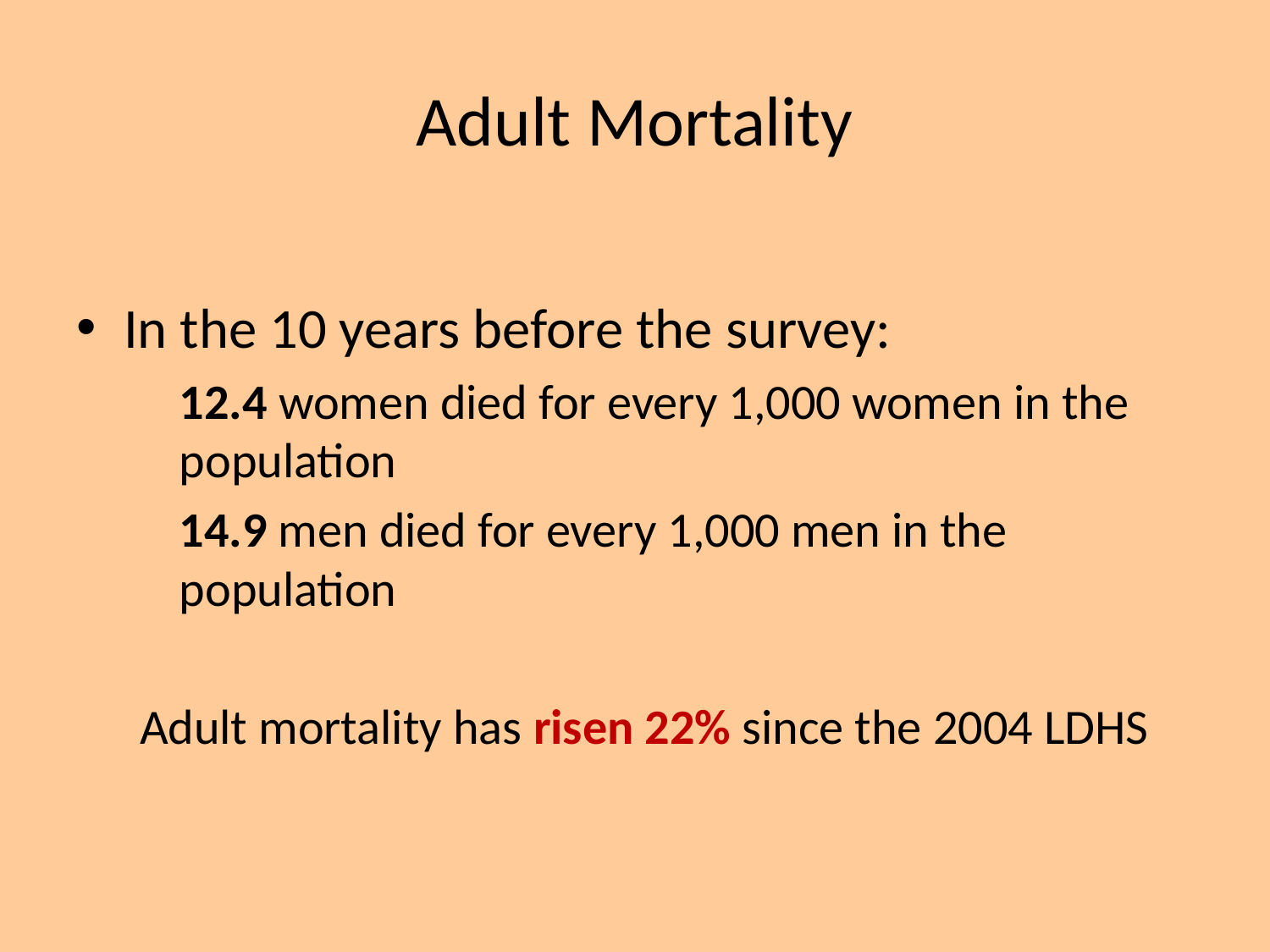

# Adult Mortality
In the 10 years before the survey:
	12.4 women died for every 1,000 women in the population
	14.9 men died for every 1,000 men in the population

Adult mortality has risen 22% since the 2004 LDHS